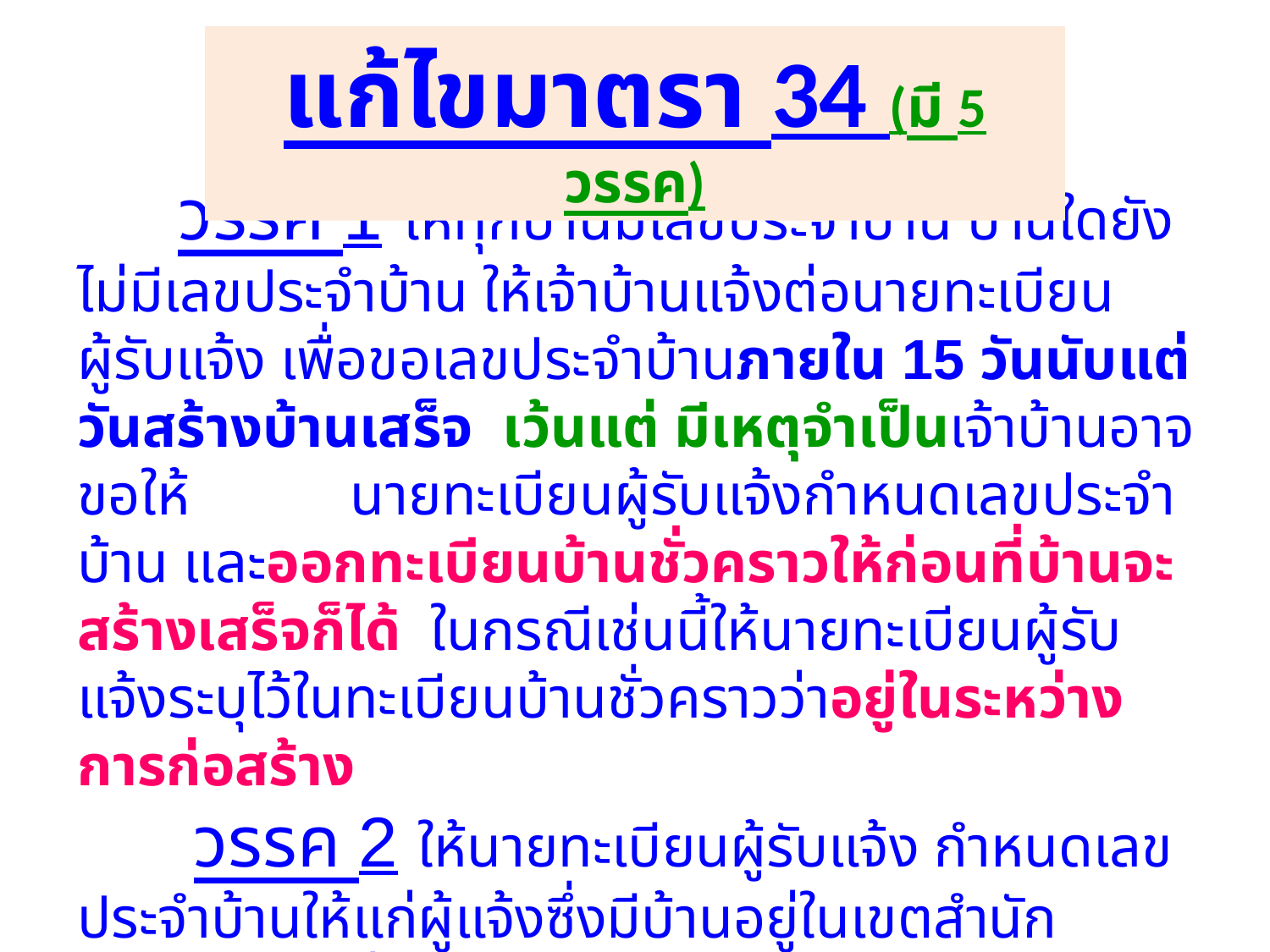

แก้ไขมาตรา 34 (มี 5 วรรค)
     วรรค 1 ให้ทุกบ้านมีเลขประจำบ้าน บ้านใดยังไม่มีเลขประจำบ้าน ให้เจ้าบ้านแจ้งต่อนายทะเบียนผู้รับแจ้ง เพื่อขอเลขประจำบ้านภายใน 15 วันนับแต่วันสร้างบ้านเสร็จ  เว้นแต่ มีเหตุจำเป็นเจ้าบ้านอาจขอให้           นายทะเบียนผู้รับแจ้งกำหนดเลขประจำบ้าน และออกทะเบียนบ้านชั่วคราวให้ก่อนที่บ้านจะสร้างเสร็จก็ได้  ในกรณีเช่นนี้ให้นายทะเบียนผู้รับแจ้งระบุไว้ในทะเบียนบ้านชั่วคราวว่าอยู่ในระหว่างการก่อสร้าง
         วรรค 2 ให้นายทะเบียนผู้รับแจ้ง กำหนดเลขประจำบ้านให้แก่ผู้แจ้งซึ่งมีบ้านอยู่ในเขตสำนักทะเบียนท้องถิ่น ภายใน 7 วัน ถ้ามีบ้านอยู่นอกเขตสำนักทะเบียนท้องถิ่นให้กำหนดเลขประจำบ้าน ภายใน 30 วัน ทั้งนี้ นับแต่วันที่ได้รับคำขอ